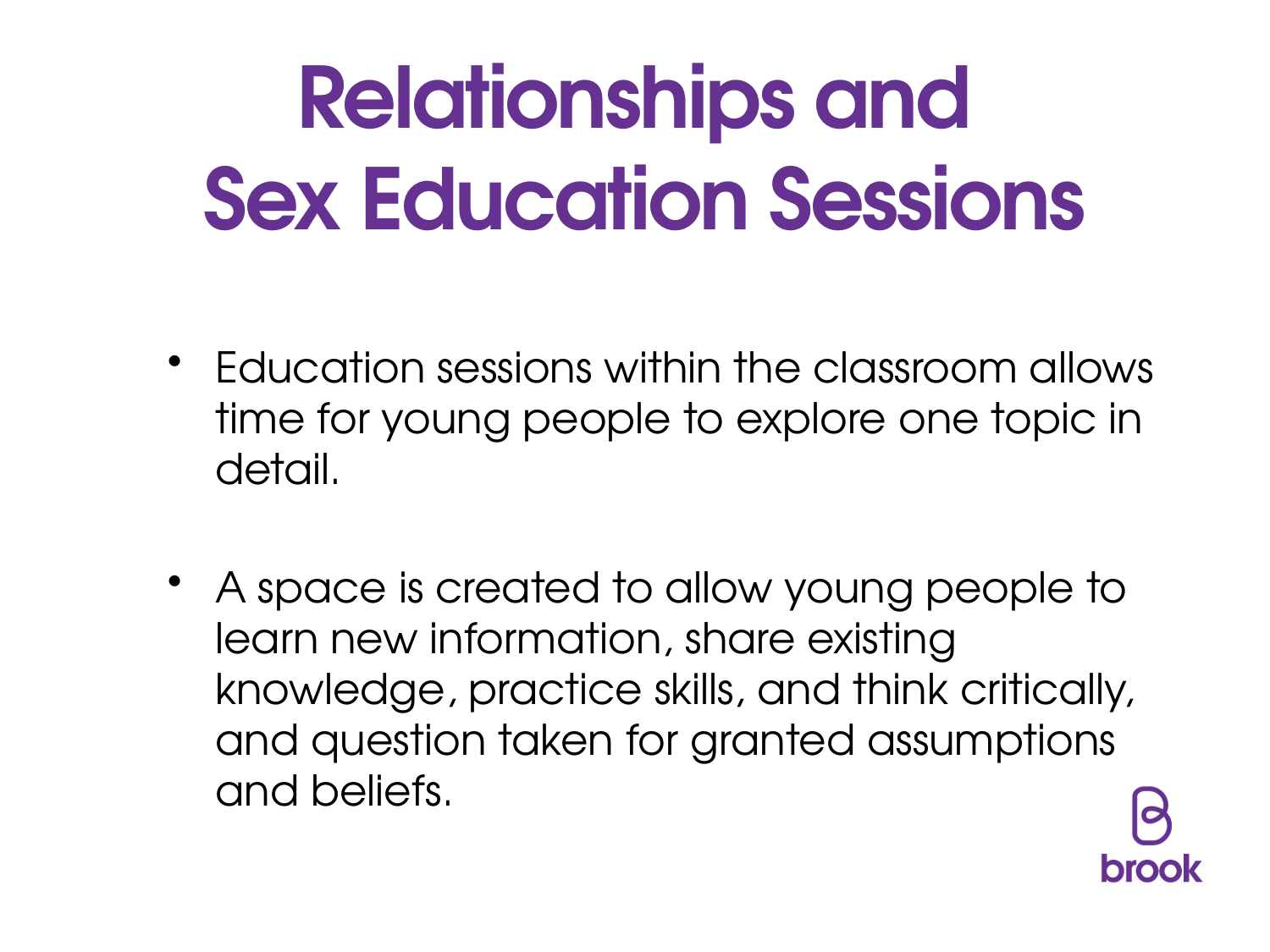

# Relationships and Sex Education Sessions

Education sessions within the classroom allows time for young people to explore one topic in detail.

A space is created to allow young people to learn new information, share existing knowledge, practice skills, and think critically, and question taken for granted assumptions and beliefs.